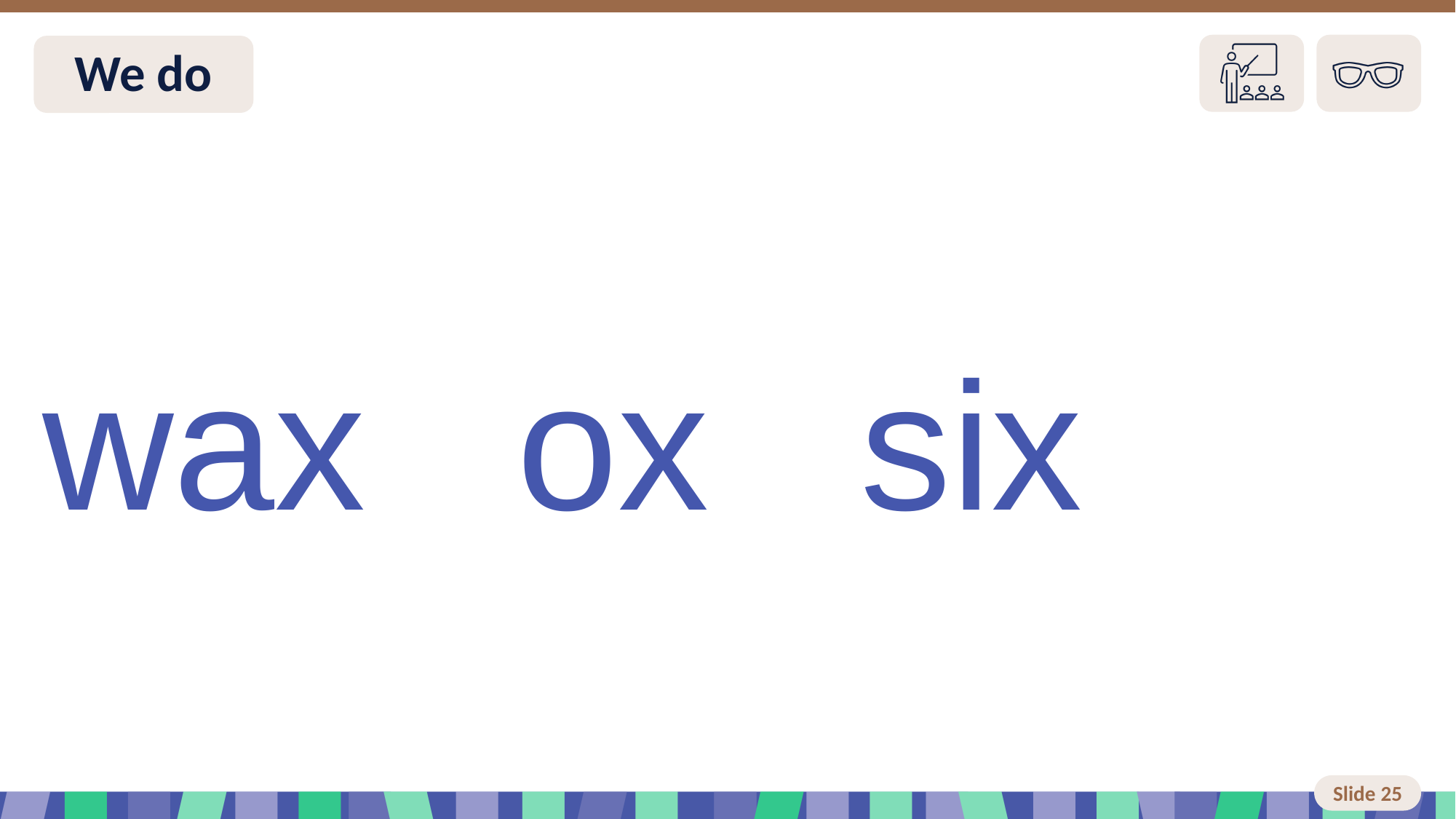

# Slide 25 We do
wax   ox   six